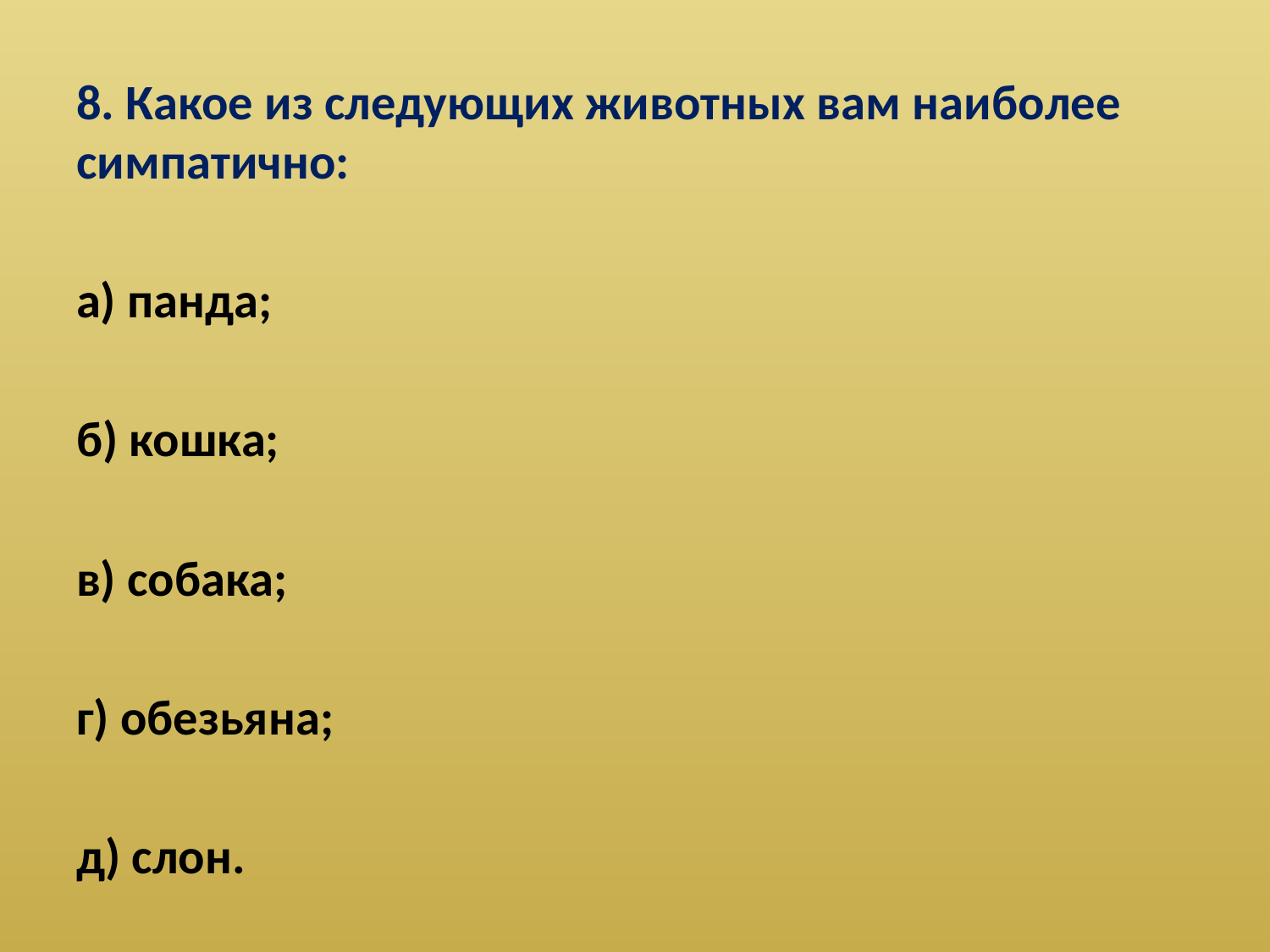

8. Какое из следующих животных вам наиболее симпатично:

а) панда;

б) кошка;

в) собака;

г) обезьяна;

д) слон.